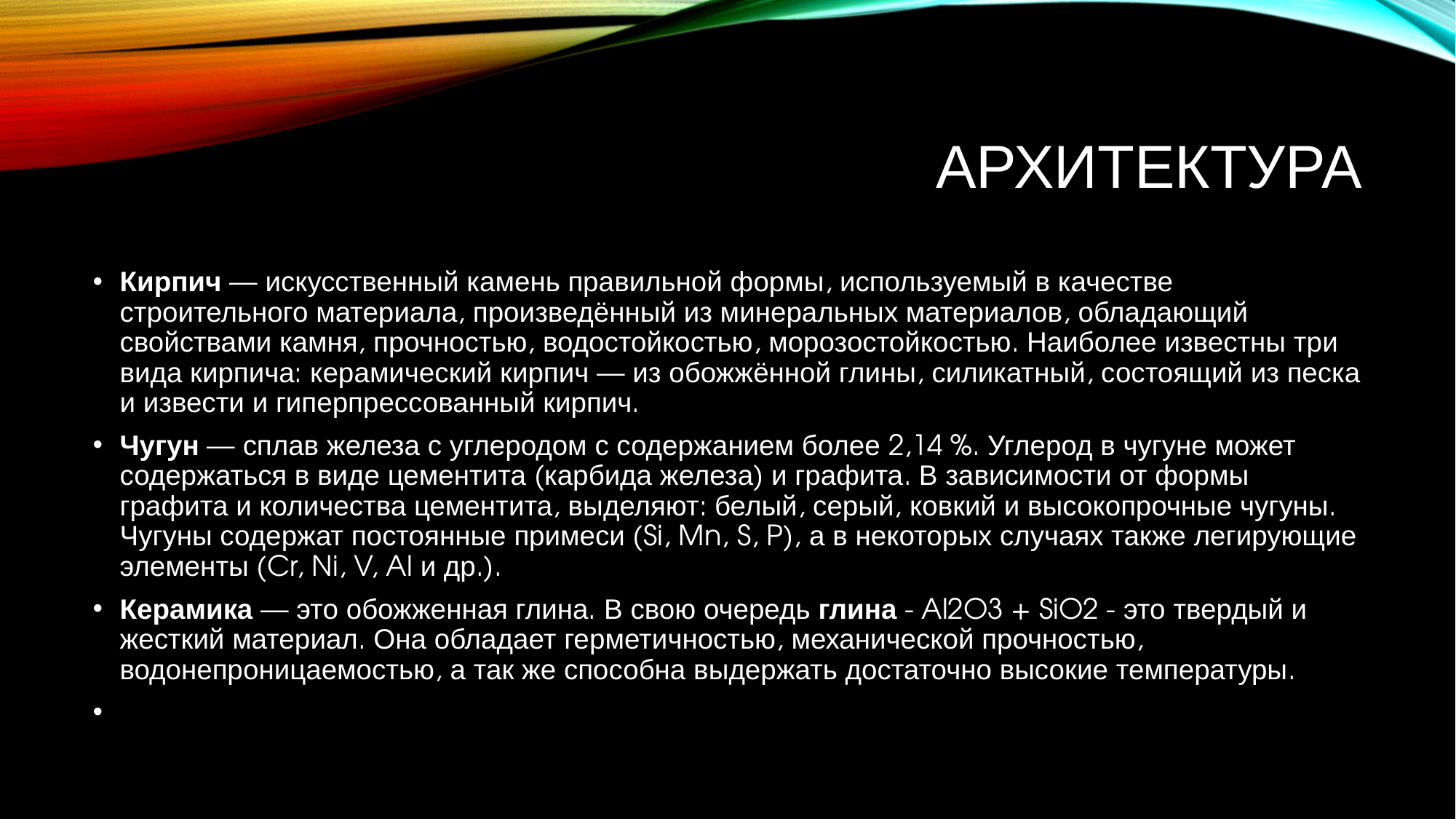

# архитектура
Кирпич — искусственный камень правильной формы, используемый в качестве строительного материала, произведённый из минеральных материалов, обладающий свойствами камня, прочностью, водостойкостью, морозостойкостью. Наиболее известны три вида кирпича: керамический кирпич — из обожжённой глины, силикатный, состоящий из песка и извести и гиперпрессованный кирпич.
Чугун — сплав железа с углеродом с содержанием более 2,14 %. Углерод в чугуне может содержаться в виде цементита (карбида железа) и графита. В зависимости от формы графита и количества цементита, выделяют: белый, серый, ковкий и высокопрочные чугуны. Чугуны содержат постоянные примеси (Si, Mn, S, P), а в некоторых случаях также легирующие элементы (Cr, Ni, V, Al и др.).
Керамика — это обожженная глина. В свою очередь глина - Al2O3 + SiO2 - это твердый и жесткий материал. Она обладает герметичностью, механической прочностью, водонепроницаемостью, а так же способна выдержать достаточно высокие температуры.